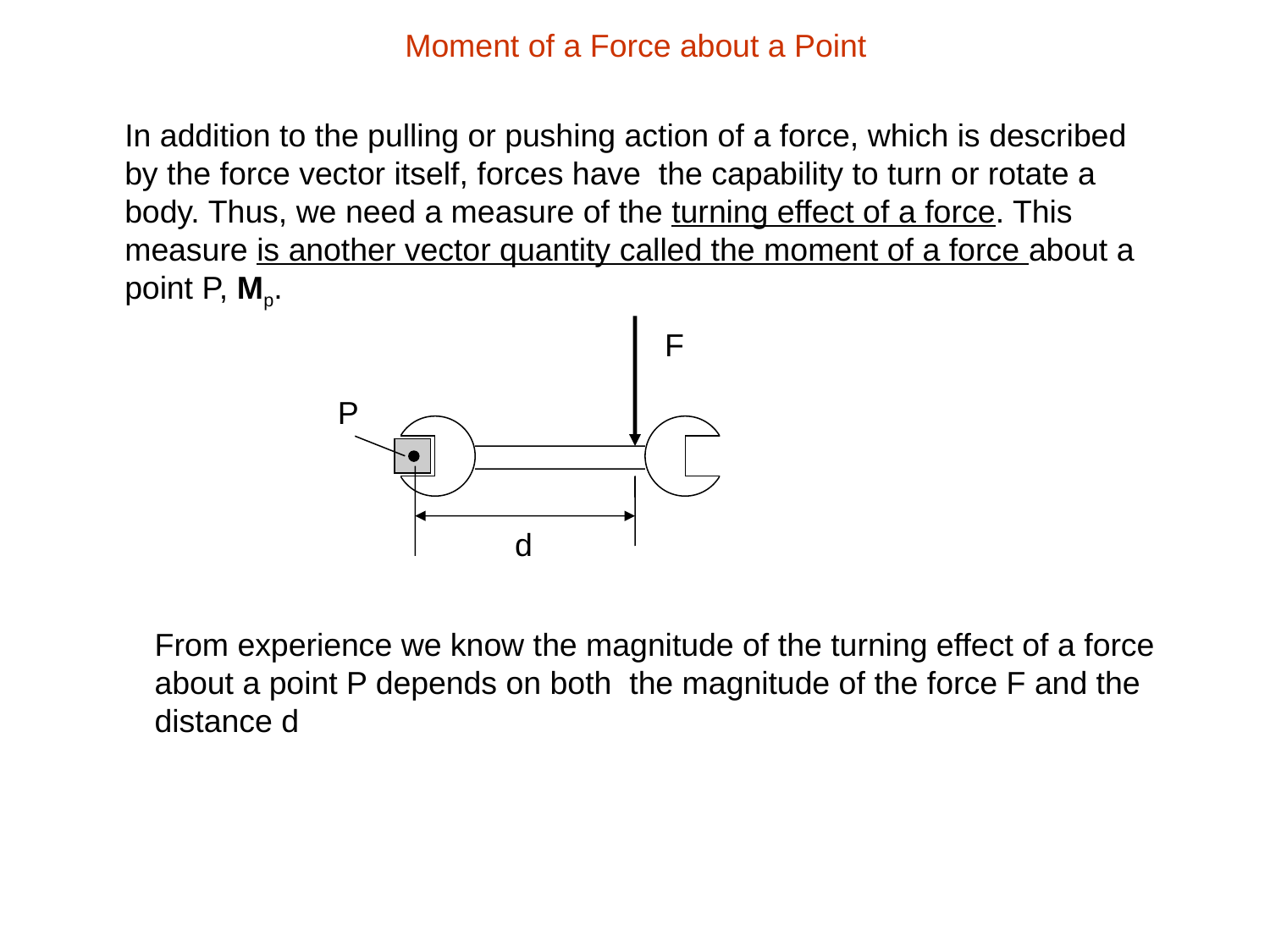

Moment of a Force about a Point
In addition to the pulling or pushing action of a force, which is described by the force vector itself, forces have  the capability to turn or rotate a body. Thus, we need a measure of the turning effect of a force. This measure is another vector quantity called the moment of a force about a point P, Mp.

F

d
P

From experience we know the magnitude of the turning effect of a force about a point P depends on both  the magnitude of the force F and the distance d